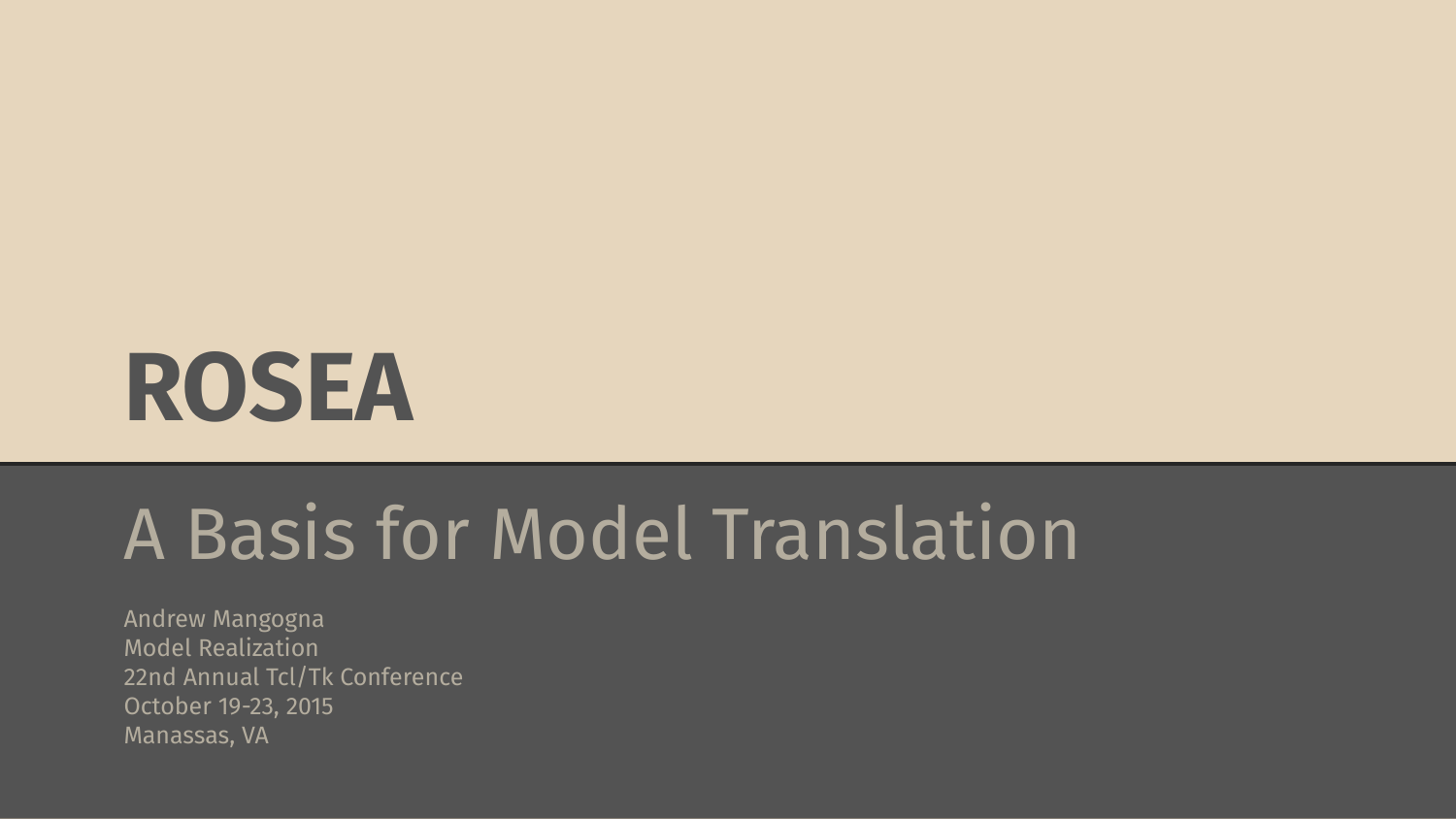

# ROSEA
A Basis for Model Translation

Andrew Mangogna
Model Realization
22nd Annual Tcl/Tk Conference
October 19-23, 2015
Manassas, VA